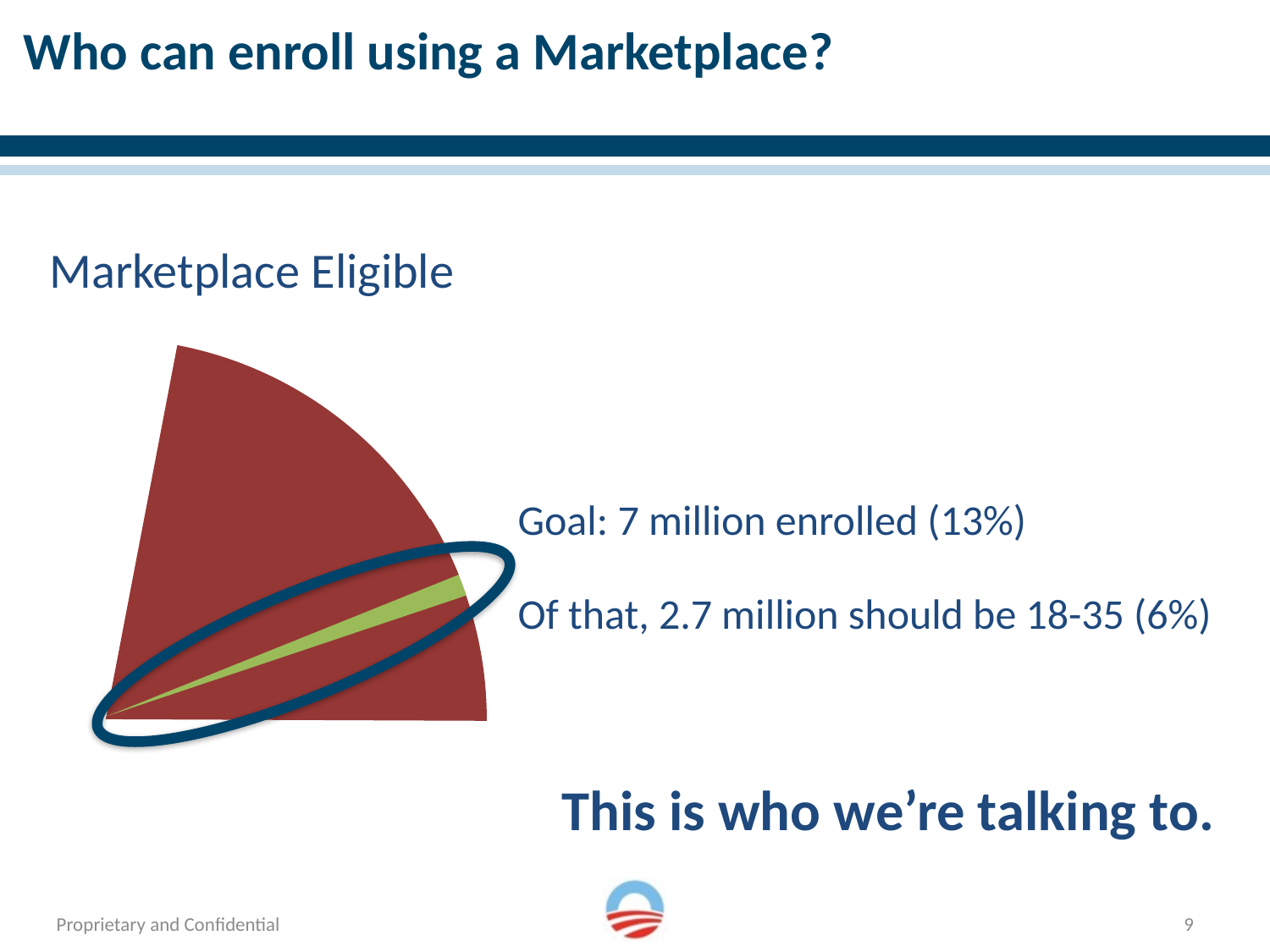

# Who can enroll using a Marketplace?
Marketplace Eligible

Goal: 7 million enrolled (13%)
Of that, 2.7 million should be 18-35 (6%)

This is who we’re talking to.
9